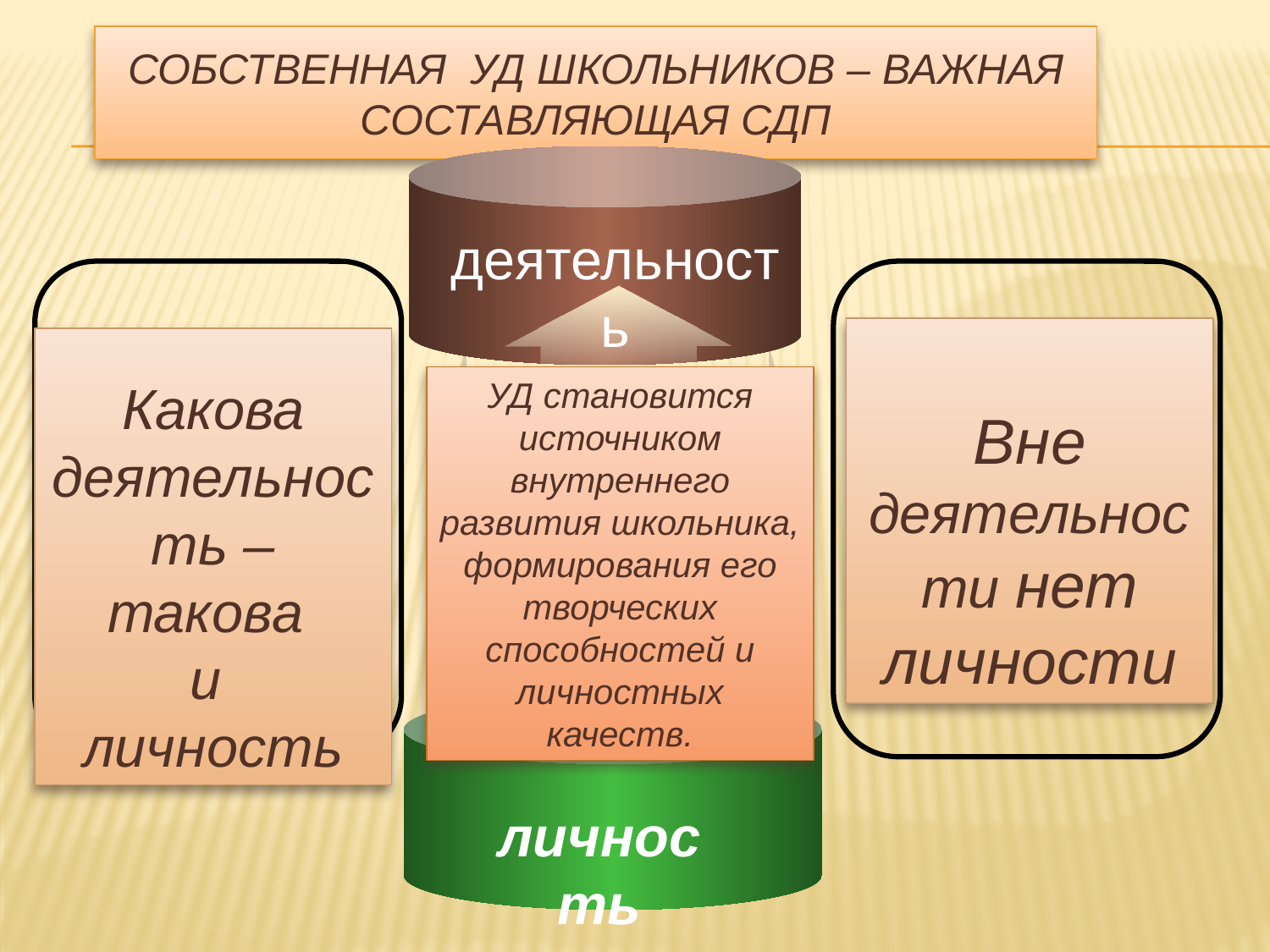

# Собственная  УД школьников – важная составляющая СДП

деятельность

Вне деятельности нет личности

Какова деятельность – такова
и
личность

Text
Text

личность
УД становится источником внутреннего развития школьника, формирования его творческих способностей и личностных качеств.